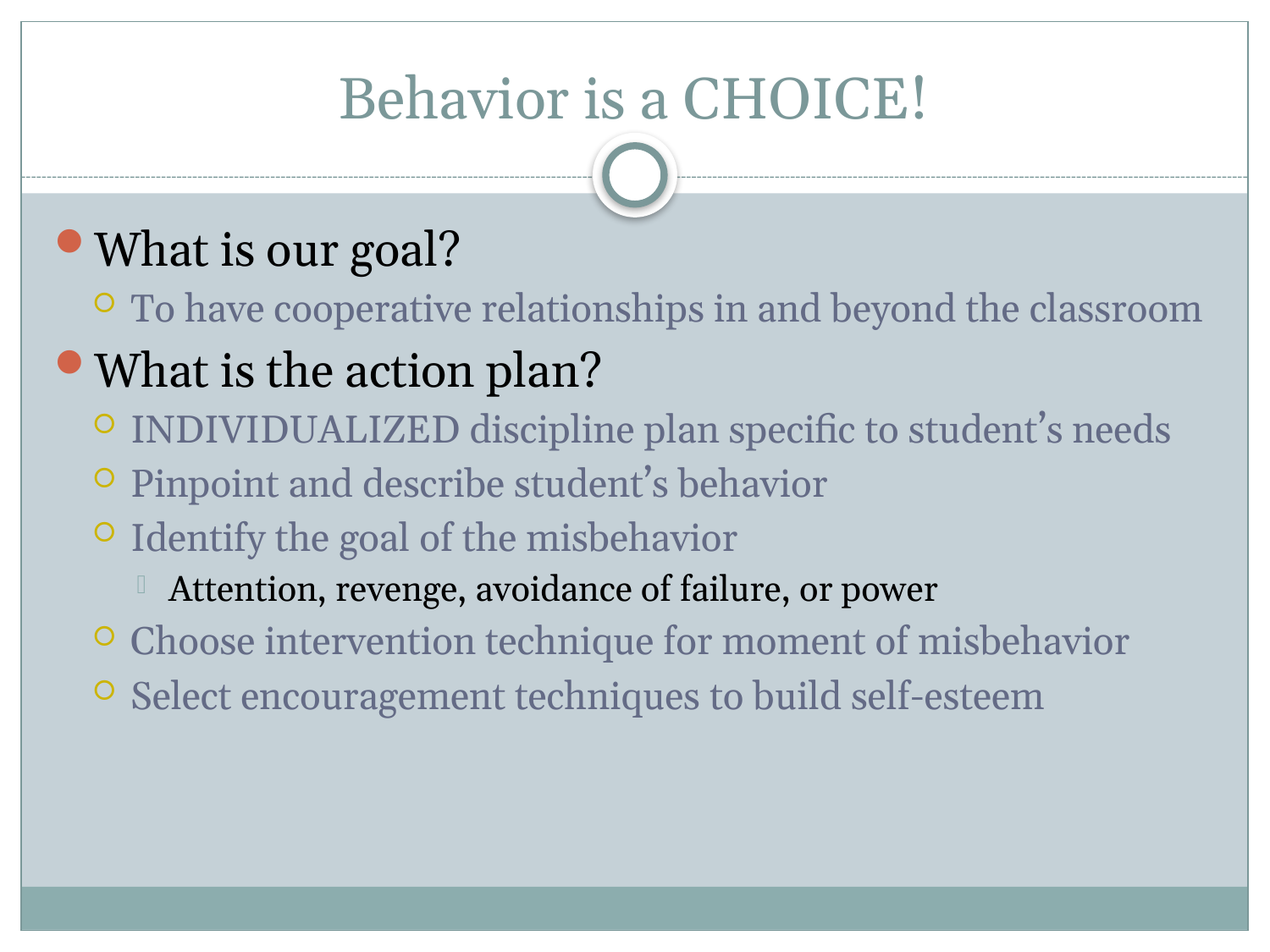

# Behavior is a CHOICE!
What is our goal?
To have cooperative relationships in and beyond the classroom
What is the action plan?
INDIVIDUALIZED discipline plan specific to student’s needs
Pinpoint and describe student’s behavior
Identify the goal of the misbehavior
Attention, revenge, avoidance of failure, or power
Choose intervention technique for moment of misbehavior
Select encouragement techniques to build self-esteem